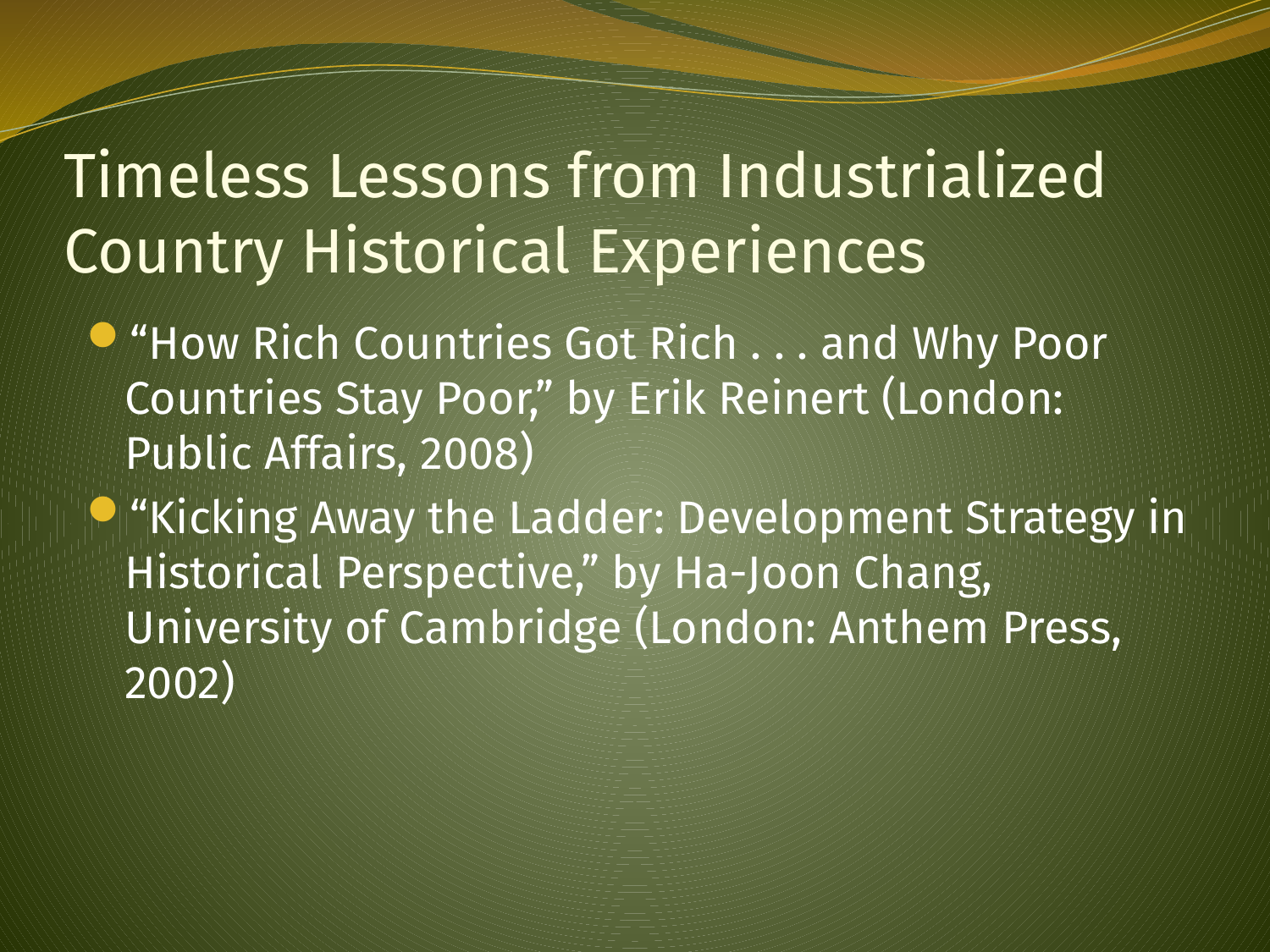

# Timeless Lessons from Industrialized Country Historical Experiences
“How Rich Countries Got Rich . . . and Why Poor Countries Stay Poor,” by Erik Reinert (London: Public Affairs, 2008)
“Kicking Away the Ladder: Development Strategy in Historical Perspective,” by Ha-Joon Chang, University of Cambridge (London: Anthem Press, 2002)